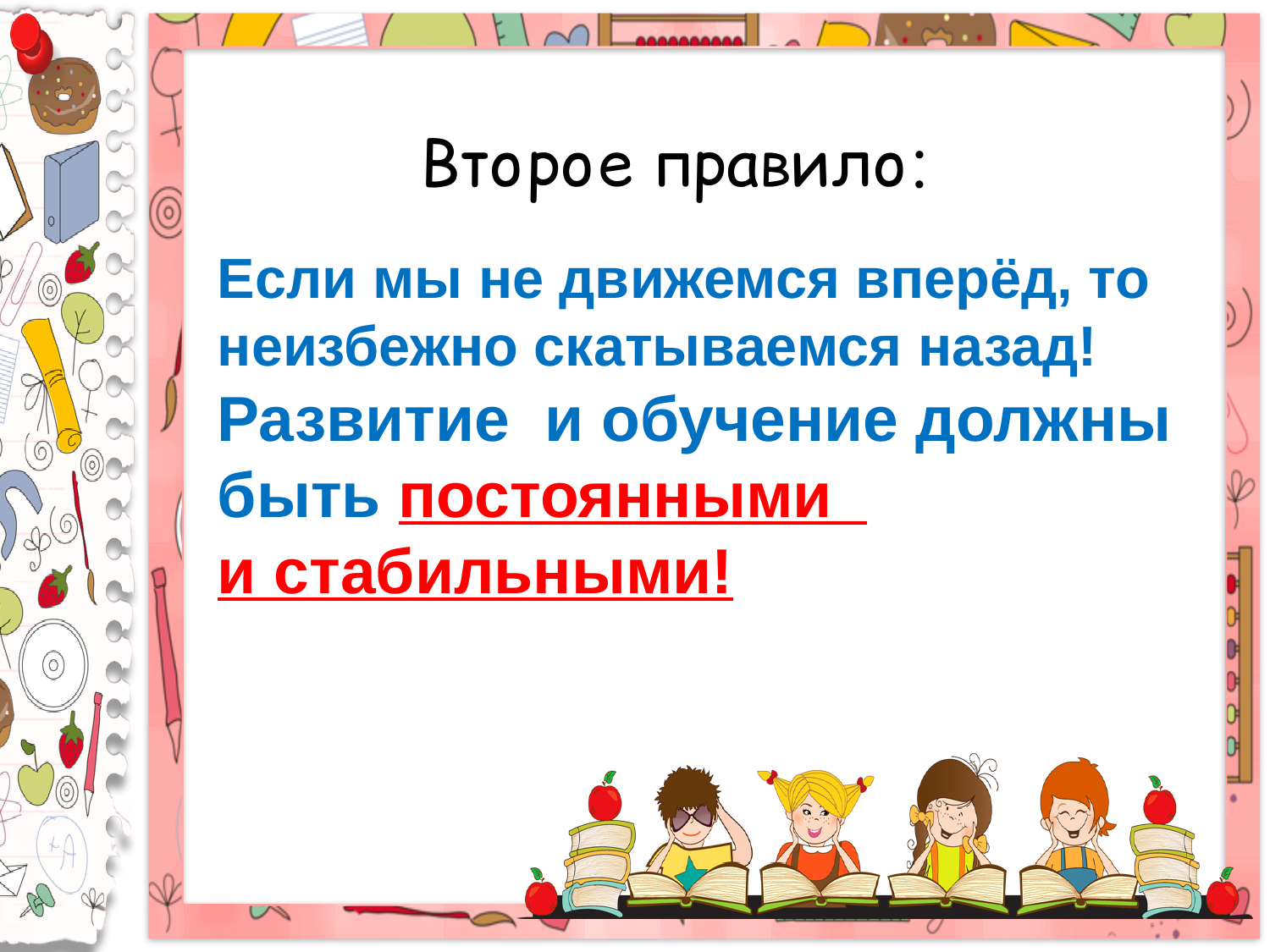

Второе правило:
Если мы не движемся вперёд, то неизбежно скатываемся назад!
Развитие  и обучение должны быть постоянными
и стабильными!